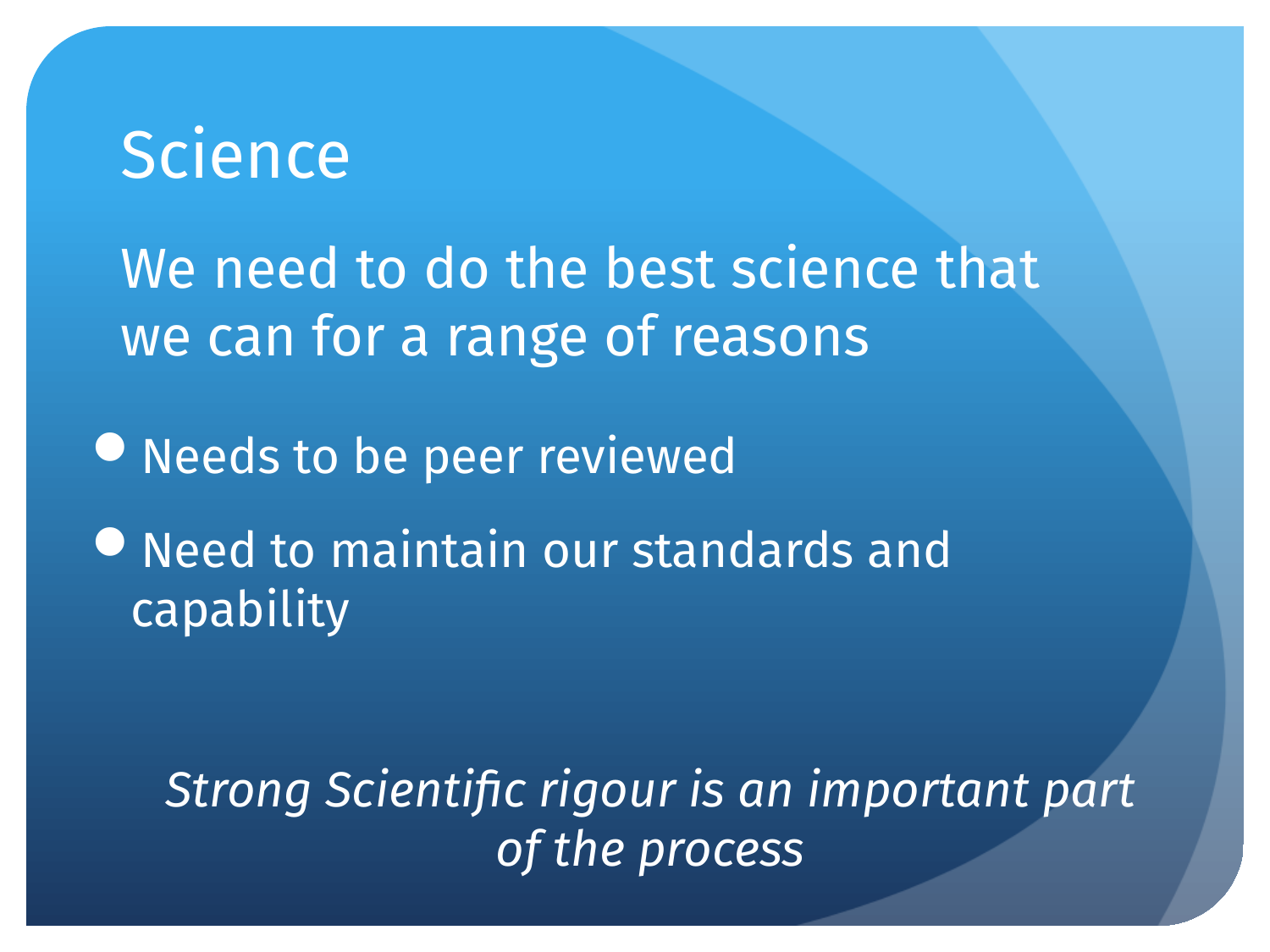

# Science
We need to do the best science that we can for a range of reasons
Needs to be peer reviewed
Need to maintain our standards and capability
Strong Scientific rigour is an important part of the process